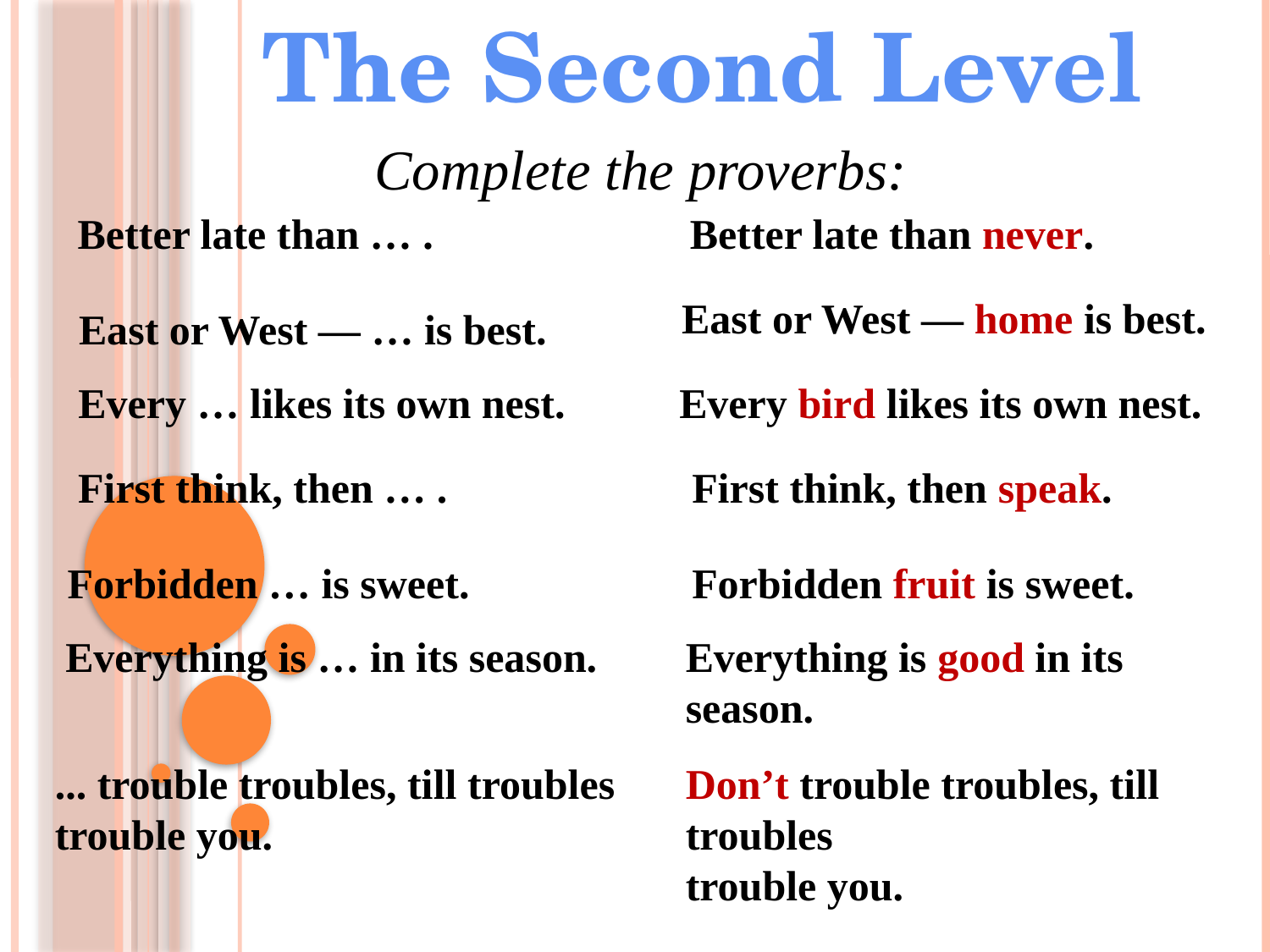

The Second Level
Complete the proverbs:
Better late than … .
Better late than never.
East or West — home is best.
East or West — … is best.
Every … likes its own nest.
Every bird likes its own nest.
First think, then … .
First think, then speak.
Forbidden … is sweet.
Forbidden fruit is sweet.
Everything is … in its season.
Everything is good in its season.
... trouble troubles, till troubles
trouble you.
Don’t trouble troubles, till troubles
trouble you.